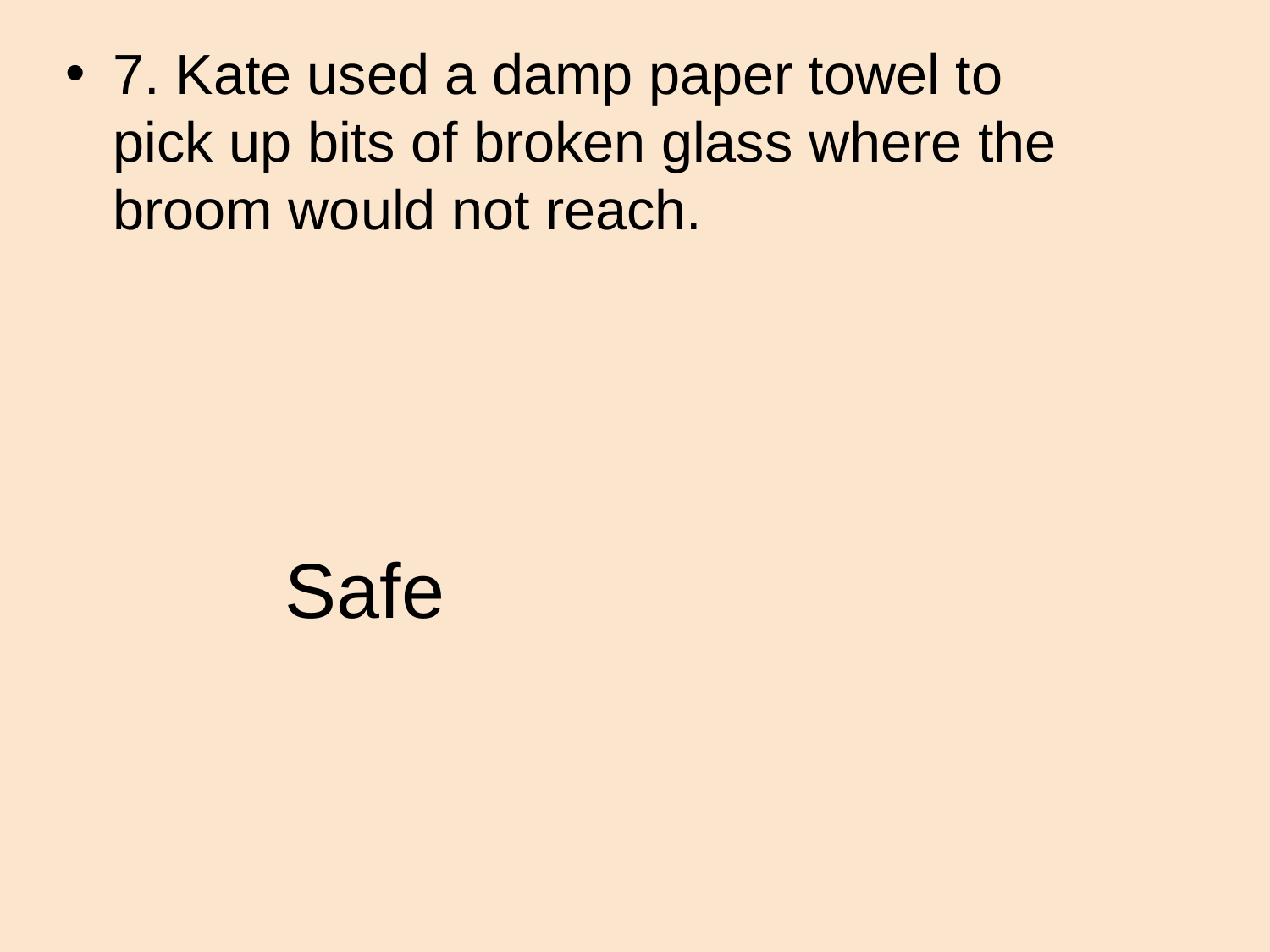

7. Kate used a damp paper towel to pick up bits of broken glass where the broom would not reach.
# Safe